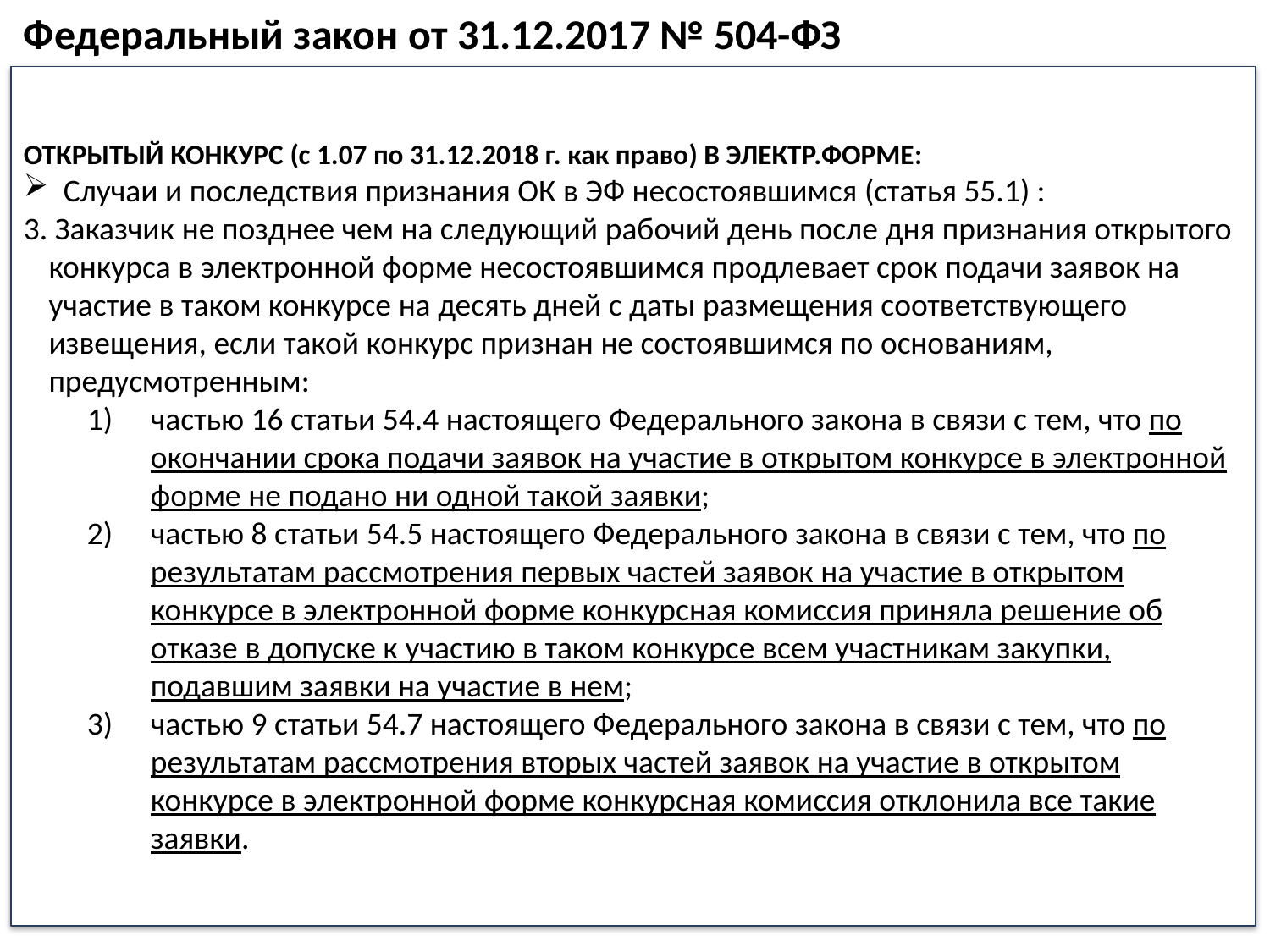

Федеральный закон от 31.12.2017 № 504-ФЗ
ОТКРЫТЫЙ КОНКУРС (c 1.07 по 31.12.2018 г. как право) В ЭЛЕКТР.ФОРМЕ:
Случаи и последствия признания ОК в ЭФ несостоявшимся (статья 55.1) :
3. Заказчик не позднее чем на следующий рабочий день после дня признания открытого конкурса в электронной форме несостоявшимся продлевает срок подачи заявок на участие в таком конкурсе на десять дней с даты размещения соответствующего извещения, если такой конкурс признан не состоявшимся по основаниям, предусмотренным:
частью 16 статьи 54.4 настоящего Федерального закона в связи с тем, что по окончании срока подачи заявок на участие в открытом конкурсе в электронной форме не подано ни одной такой заявки;
частью 8 статьи 54.5 настоящего Федерального закона в связи с тем, что по результатам рассмотрения первых частей заявок на участие в открытом конкурсе в электронной форме конкурсная комиссия приняла решение об отказе в допуске к участию в таком конкурсе всем участникам закупки, подавшим заявки на участие в нем;
частью 9 статьи 54.7 настоящего Федерального закона в связи с тем, что по результатам рассмотрения вторых частей заявок на участие в открытом конкурсе в электронной форме конкурсная комиссия отклонила все такие заявки.
73